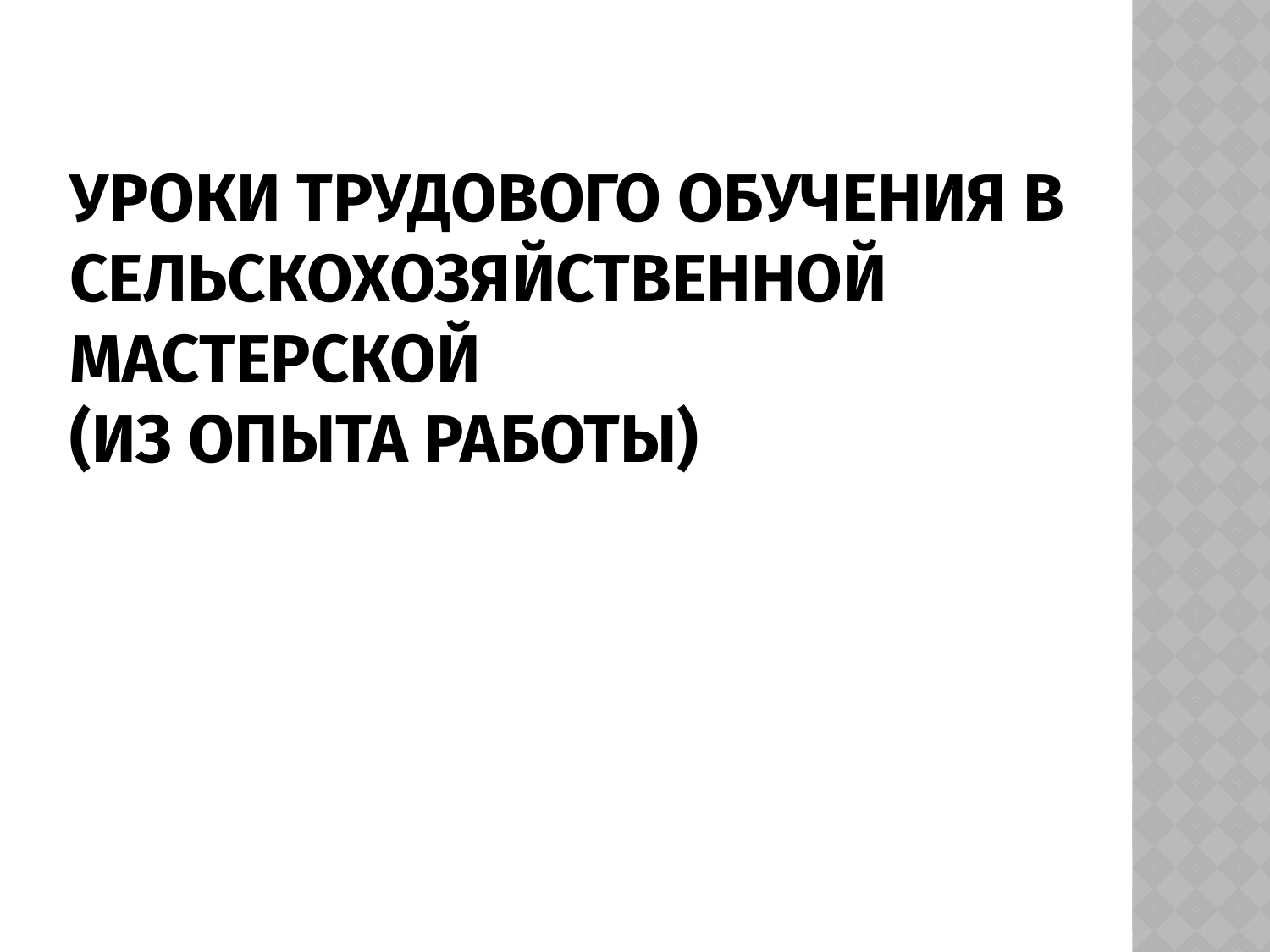

# Уроки трудового обучения в сельскохозяйственной мастерской (из опыта работы)